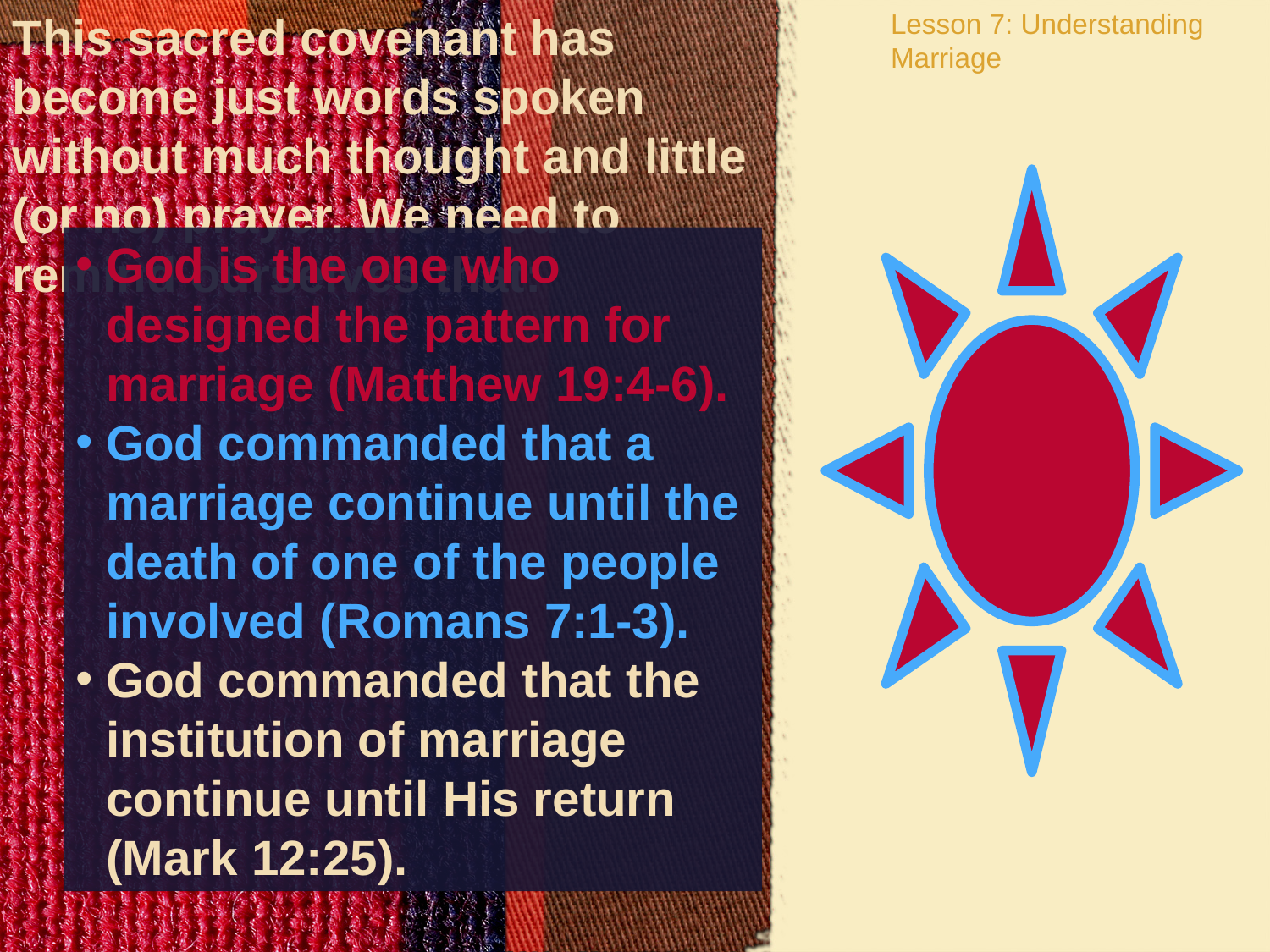

This sacred covenant has become just words spoken without much thought and little (or no) prayer. We need to remind ourselves that:
Lesson 7: Understanding Marriage

God is the one who designed the pattern for marriage (Matthew 19:4-6).
God commanded that a marriage continue until the death of one of the people involved (Romans 7:1-3).
God commanded that the institution of marriage continue until His return (Mark 12:25).